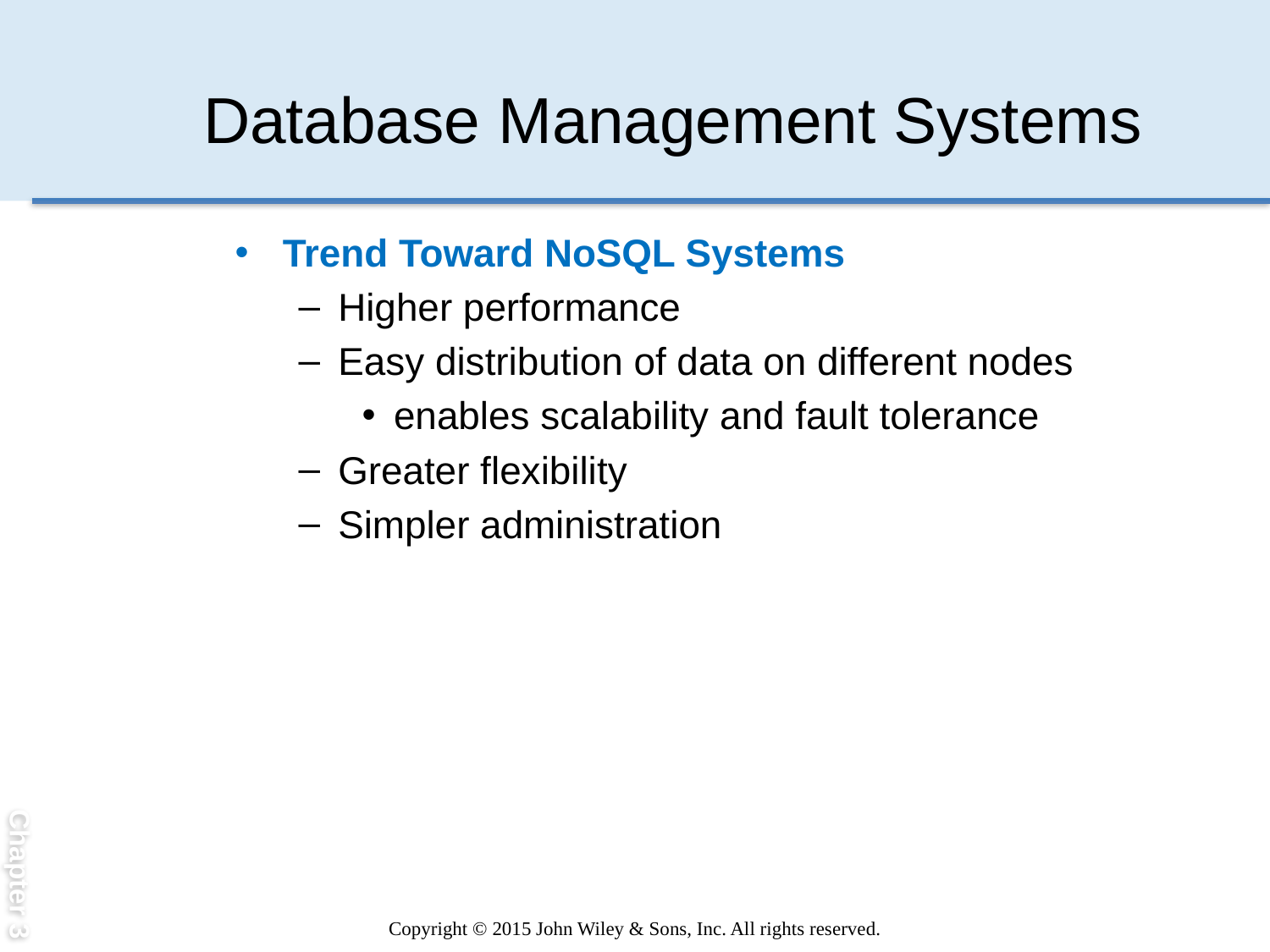

Chapter 3
# Database Management Systems
Trend Toward NoSQL Systems
Higher performance
Easy distribution of data on different nodes
enables scalability and fault tolerance
Greater flexibility
Simpler administration